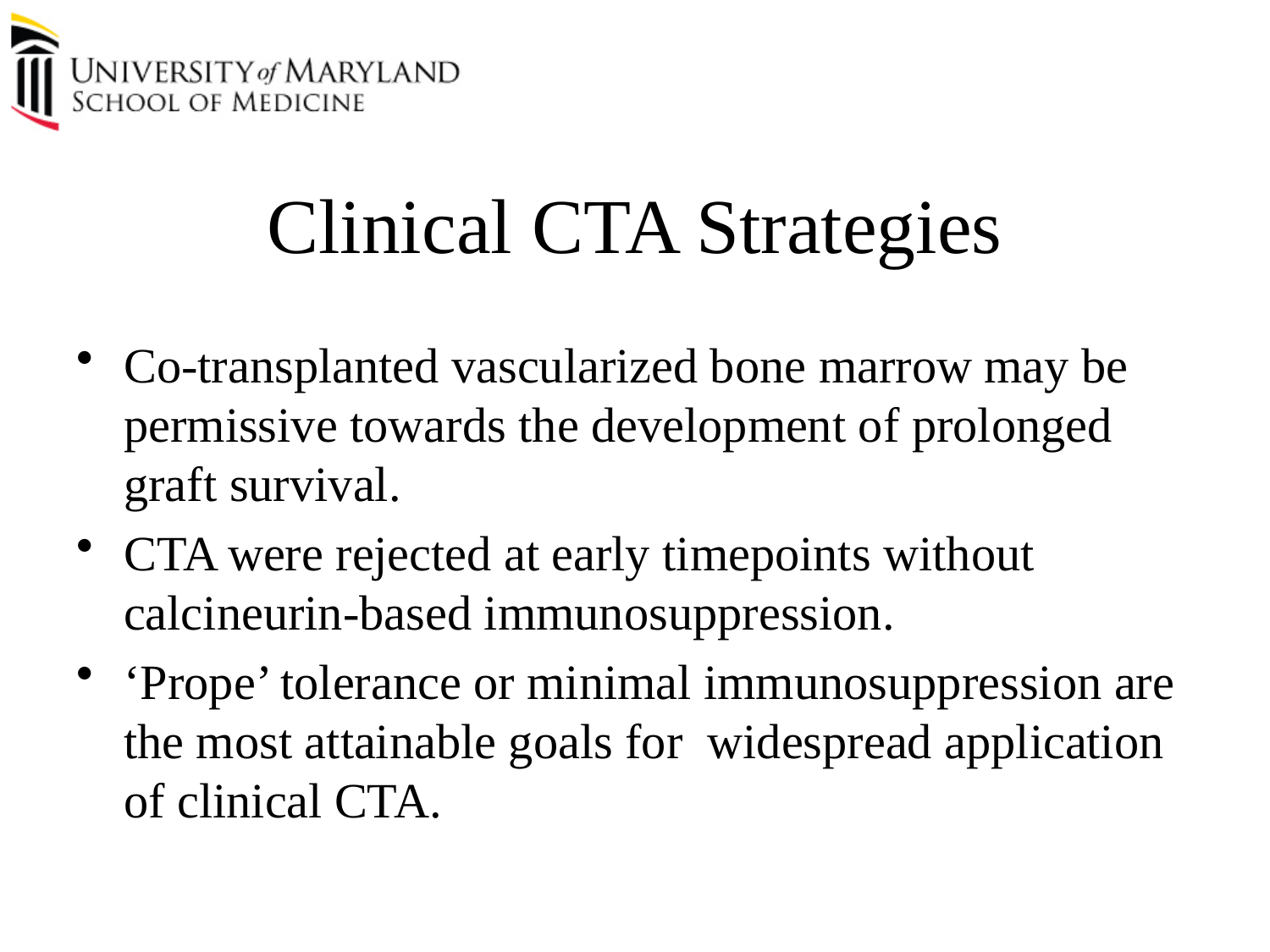

# Clinical CTA Strategies
Co-transplanted vascularized bone marrow may be permissive towards the development of prolonged graft survival.
CTA were rejected at early timepoints without calcineurin-based immunosuppression.
‘Prope’ tolerance or minimal immunosuppression are the most attainable goals for  widespread application of clinical CTA.